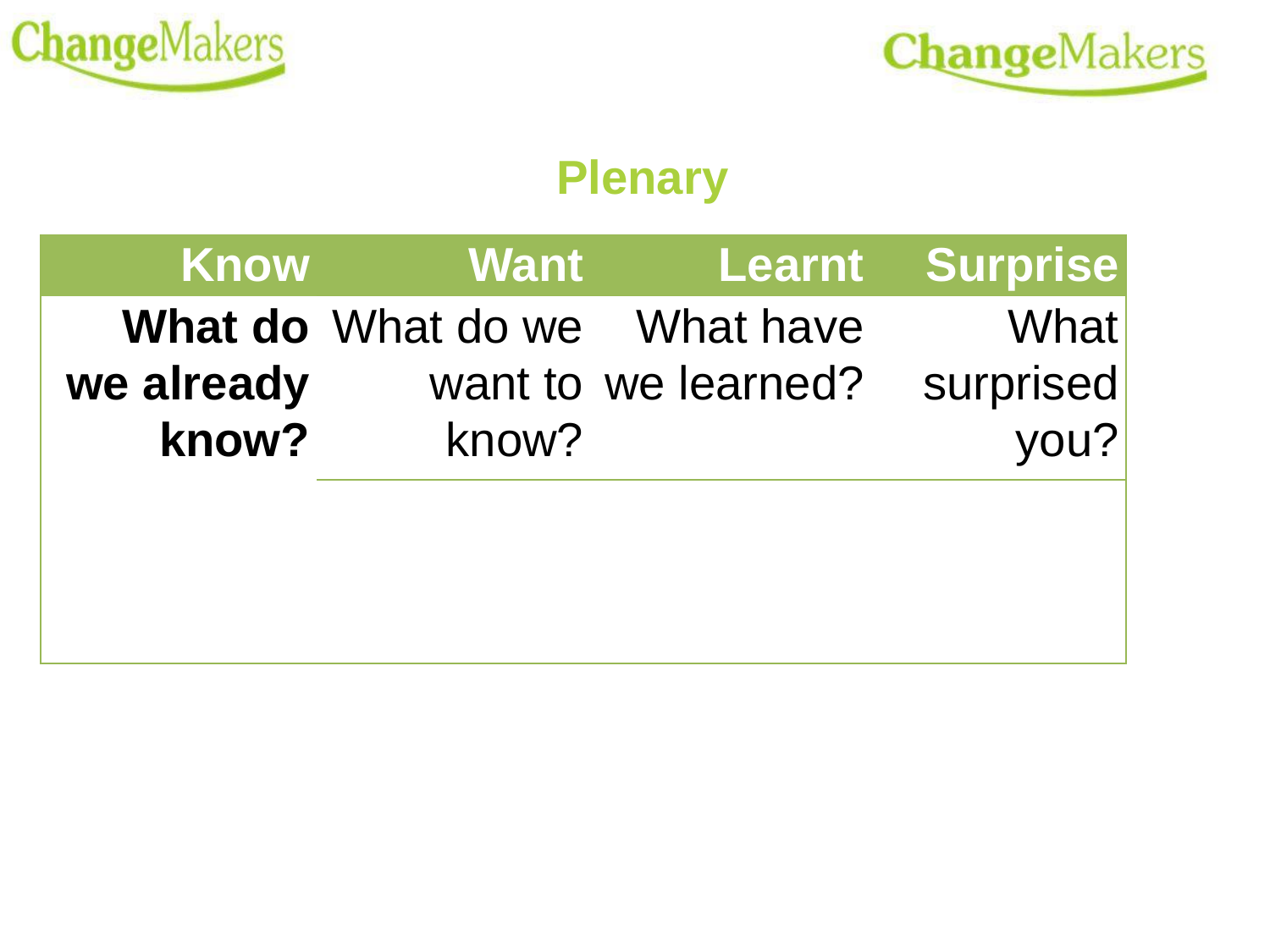

Plenary
| Know | Want | Learnt | Surprise |
| --- | --- | --- | --- |
| What do we already know? | What do we want to know? | What have we learned? | What surprised you? |
|  |  |  |  |